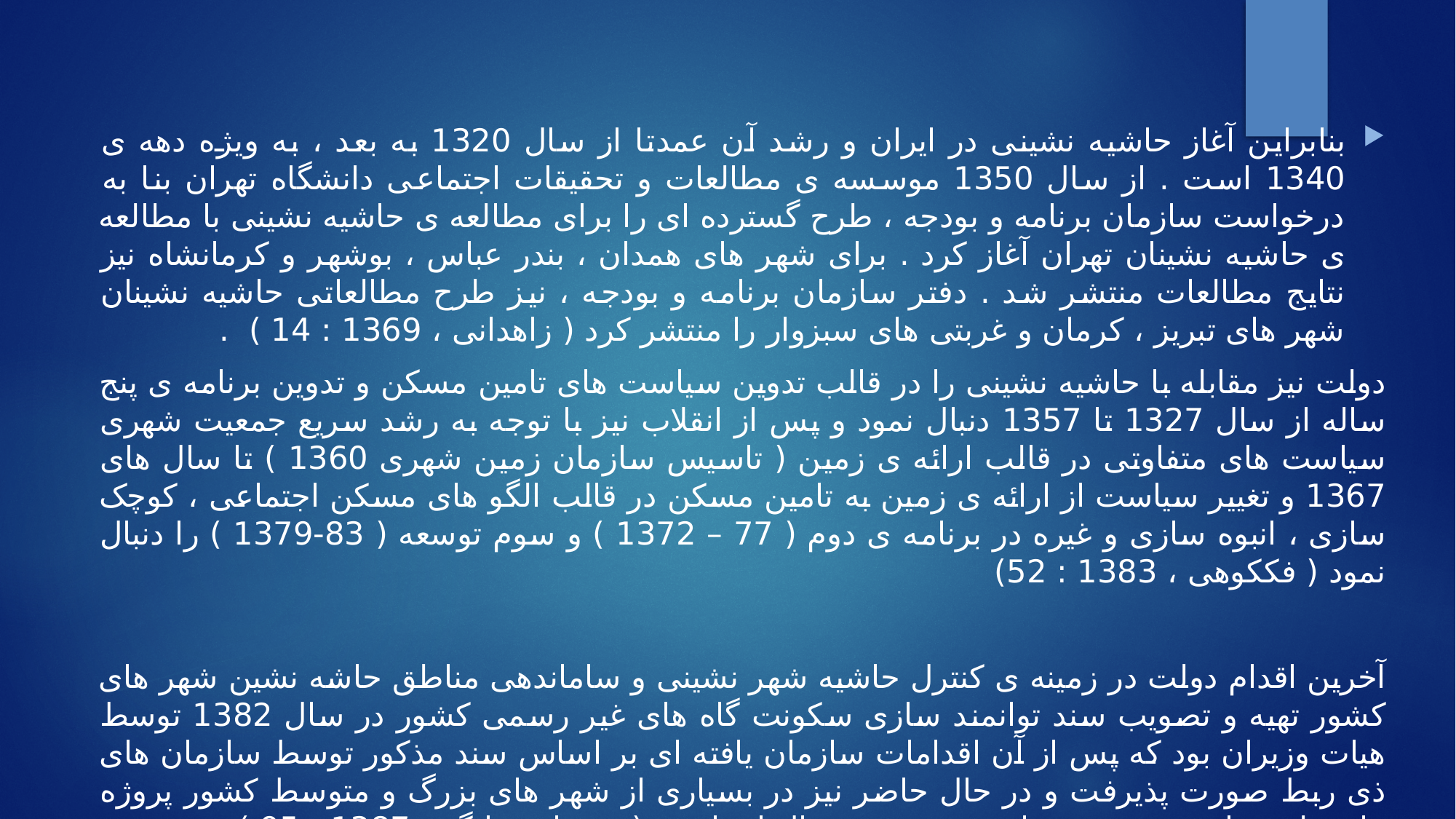

بنابراین آغاز حاشیه نشینی در ایران و رشد آن عمدتا از سال 1320 به بعد ، به ویژه دهه ی 1340 است . از سال 1350 موسسه ی مطالعات و تحقیقات اجتماعی دانشگاه تهران بنا به درخواست سازمان برنامه و بودجه ، طرح گسترده ای را برای مطالعه ی حاشیه نشینی با مطالعه ی حاشیه نشینان تهران آغاز کرد . برای شهر های همدان ، بندر عباس ، بوشهر و کرمانشاه نیز نتایج مطالعات منتشر شد . دفتر سازمان برنامه و بودجه ، نیز طرح مطالعاتی حاشیه نشینان شهر های تبریز ، کرمان و غربتی های سبزوار را منتشر کرد ( زاهدانی ، 1369 : 14 )  .
دولت نیز مقابله با حاشیه نشینی را در قالب تدوین سیاست های تامین مسکن و تدوین برنامه ی پنج ساله از سال 1327 تا 1357 دنبال نمود و پس از انقلاب نیز با توجه به رشد سریع جمعیت شهری سیاست های متفاوتی در قالب ارائه ی زمین ( تاسیس سازمان زمین شهری 1360 ) تا سال های 1367 و تغییر سیاست از ارائه ی زمین به تامین مسکن در قالب الگو های مسکن اجتماعی ، کوچک سازی ، انبوه سازی و غیره در برنامه ی دوم ( 77 – 1372 ) و سوم توسعه ( 83-1379 ) را دنبال نمود ( فککوهی ، 1383 : 52)

آخرین اقدام دولت در زمینه ی کنترل حاشیه شهر نشینی و ساماندهی مناطق حاشه نشین شهر های کشور تهیه و تصویب سند توانمند سازی سکونت گاه های غیر رسمی کشور در سال 1382 توسط هیات وزیران بود که پس از آن اقدامات سازمان یافته ای بر اساس سند مذکور توسط سازمان های ذی ربط صورت پذیرفت و در حال حاضر نیز در بسیاری از شهر های بزرگ و متوسط کشور پروژه ها و طرح های پژوهشی در این خصوص در حال اجراست ( رهنما و توانگر ، 1387 : 95 ) .